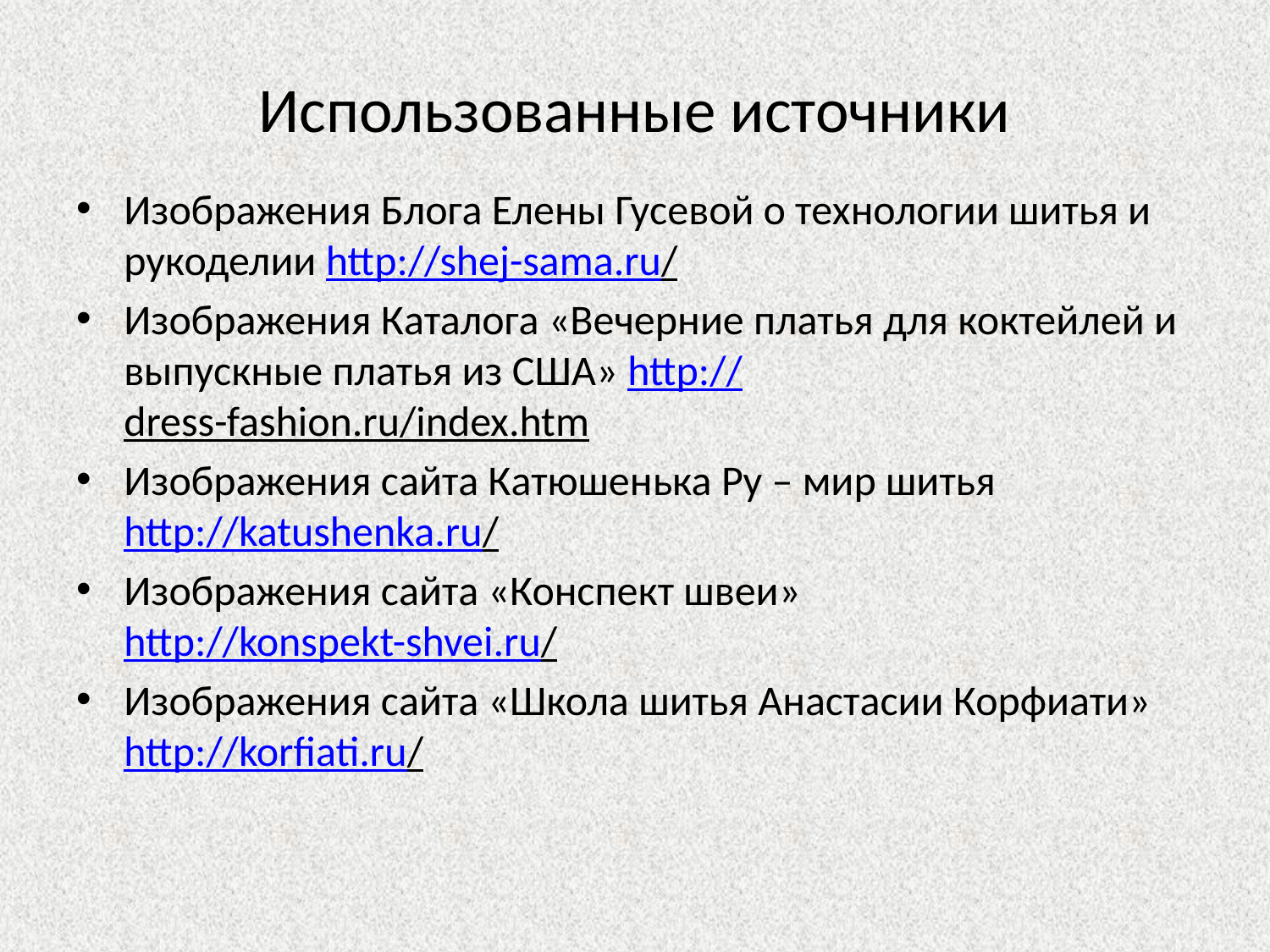

# Использованные источники
Изображения Блога Елены Гусевой о технологии шитья и рукоделии http://shej-sama.ru/
Изображения Каталога «Вечерние платья для коктейлей и выпускные платья из США» http://dress-fashion.ru/index.htm
Изображения сайта Катюшенька Ру – мир шитья http://katushenka.ru/
Изображения сайта «Конспект швеи» http://konspekt-shvei.ru/
Изображения сайта «Школа шитья Анастасии Корфиати» http://korfiati.ru/